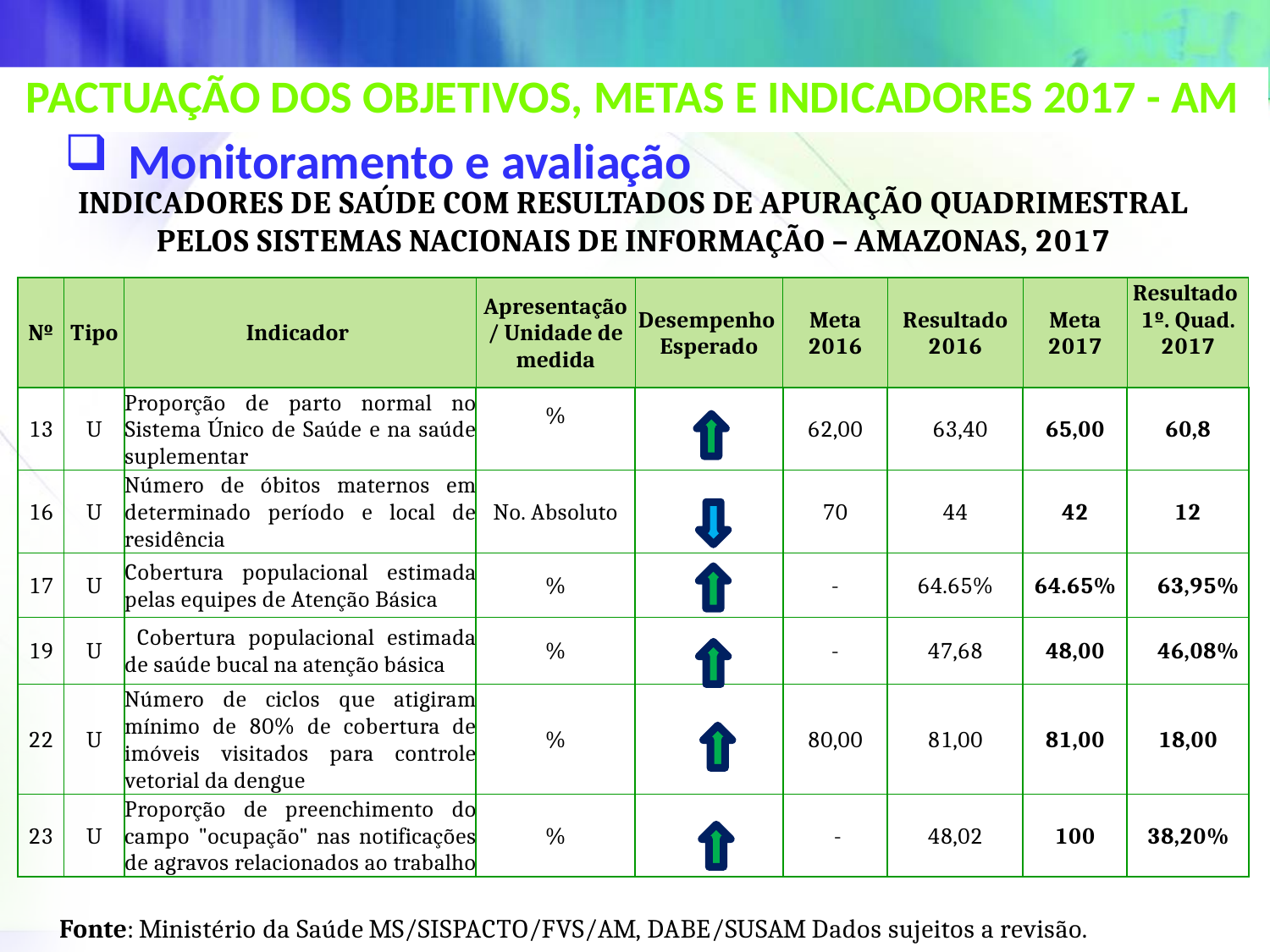

Pactuação dos Objetivos, Metas e Indicadores 2017 - am
Monitoramento e avaliação
INDICADORES DE SAÚDE COM RESULTADOS DE APURAÇÃO QUADRIMESTRAL PELOS SISTEMAS NACIONAIS DE INFORMAÇÃO – AMAZONAS, 2017
| Nº | Tipo | Indicador | Apresentação / Unidade de medida | Desempenho Esperado | Meta 2016 | Resultado 2016 | Meta 2017 | Resultado 1º. Quad. 2017 |
| --- | --- | --- | --- | --- | --- | --- | --- | --- |
| 13 | U | Proporção de parto normal no Sistema Único de Saúde e na saúde suplementar | % |  | 62,00 | 63,40 | 65,00 | 60,8 |
| 16 | U | Número de óbitos maternos em determinado período e local de residência | No. Absoluto |  | 70 | 44 | 42 | 12 |
| 17 | U | Cobertura populacional estimada pelas equipes de Atenção Básica | % |  | - | 64.65% | 64.65% | 63,95% |
| 19 | U | Cobertura populacional estimada de saúde bucal na atenção básica | % |  | - | 47,68 | 48,00 | 46,08% |
| 22 | U | Número de ciclos que atigiram mínimo de 80% de cobertura de imóveis visitados para controle vetorial da dengue | % |  | 80,00 | 81,00 | 81,00 | 18,00 |
| 23 | U | Proporção de preenchimento do campo "ocupação" nas notificações de agravos relacionados ao trabalho | % |  | - | 48,02 | 100 | 38,20% |

Fonte: Ministério da Saúde MS/SISPACTO/FVS/AM, DABE/SUSAM Dados sujeitos a revisão.